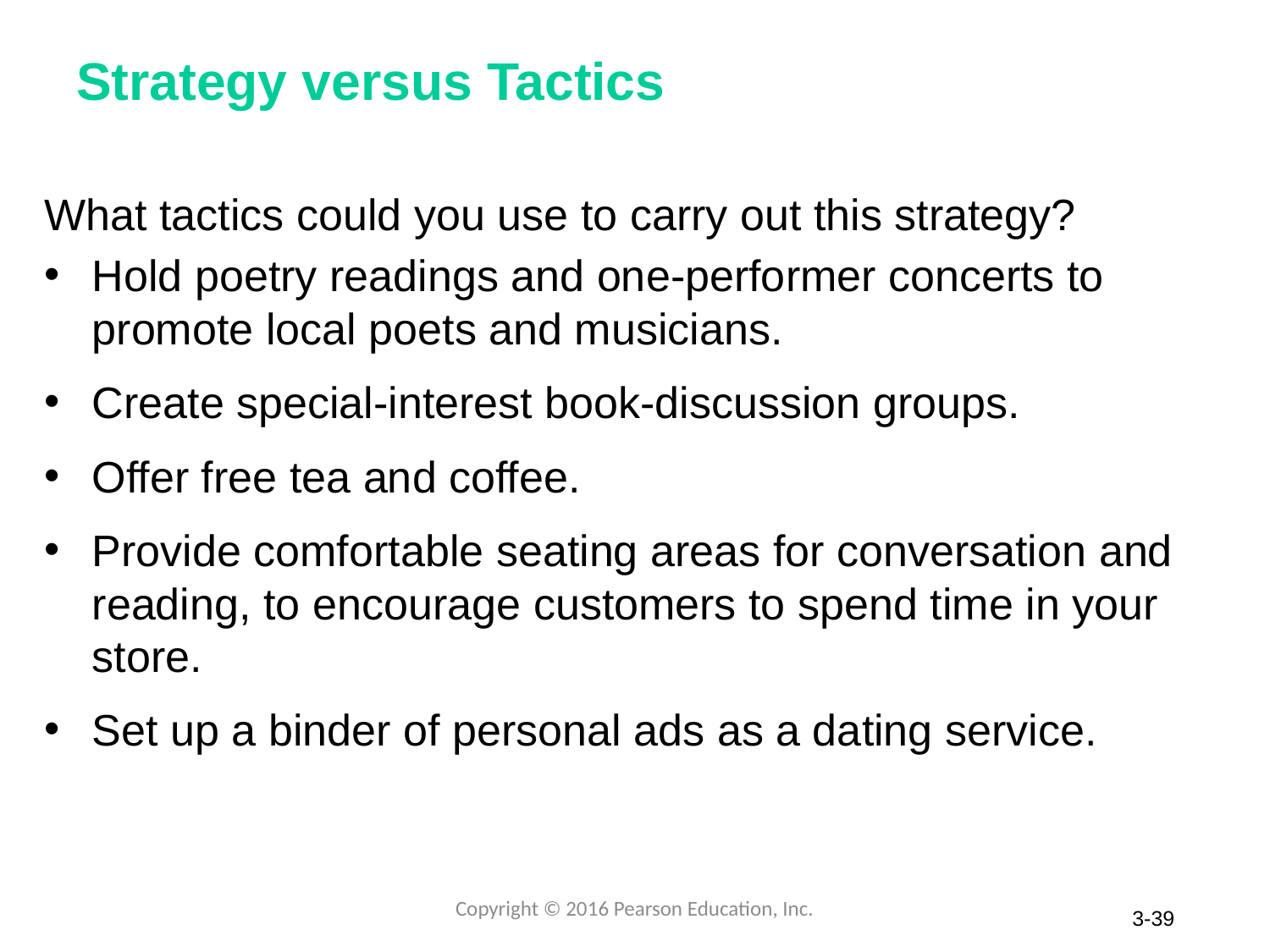

# Strategy versus Tactics
What tactics could you use to carry out this strategy?
Hold poetry readings and one-performer concerts to promote local poets and musicians.

Create special-interest book-discussion groups.

Offer free tea and coffee.

Provide comfortable seating areas for conversation and reading, to encourage customers to spend time in your store.

Set up a binder of personal ads as a dating service.
Copyright © 2016 Pearson Education, Inc.